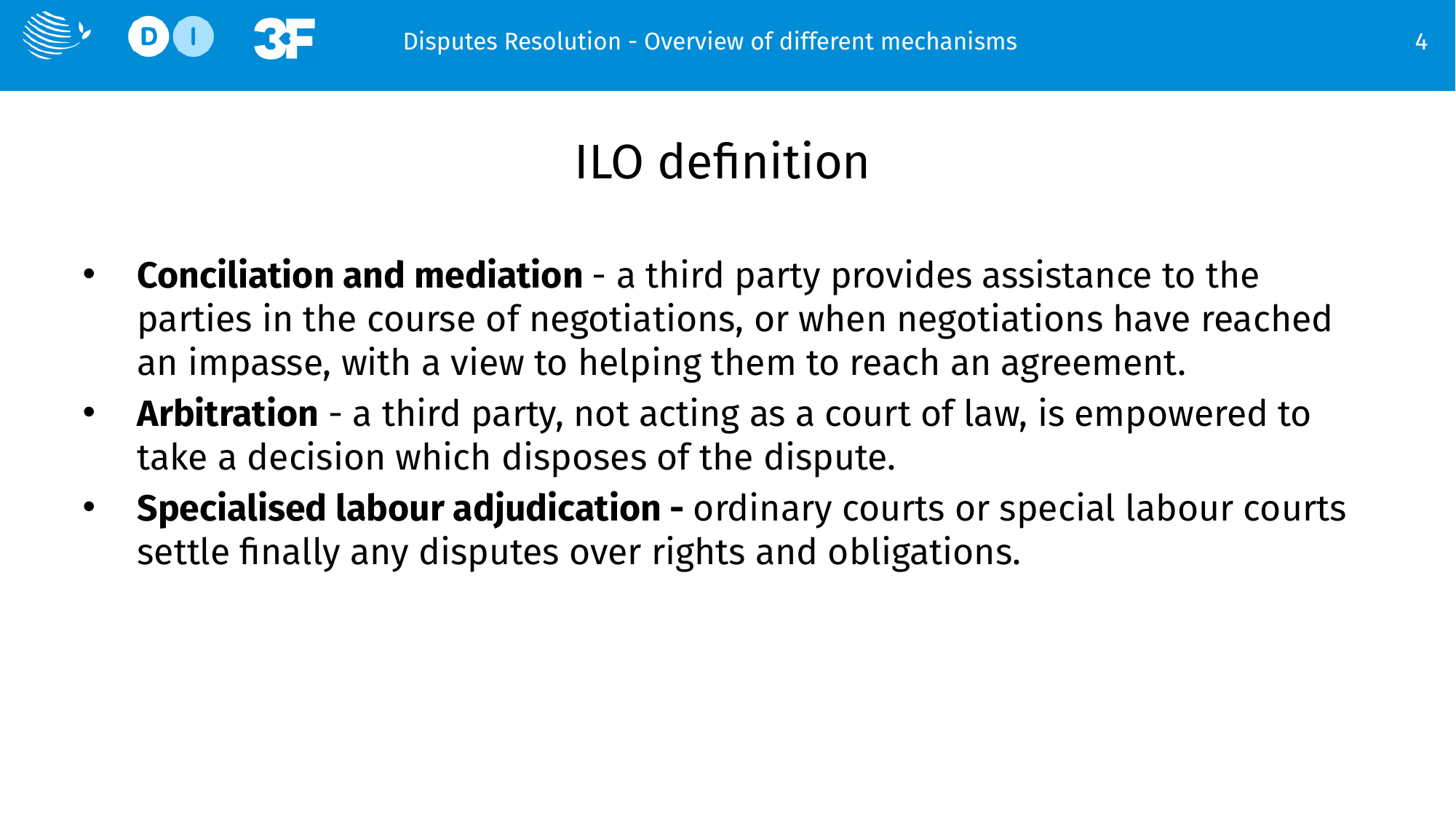

Disputes Resolution - Overview of different mechanisms
4
# ILO definition
Conciliation and mediation - a third party provides assistance to the parties in the course of negotiations, or when negotiations have reached an impasse, with a view to helping them to reach an agreement.
Arbitration - a third party, not acting as a court of law, is empowered to take a decision which disposes of the dispute.
Specialised labour adjudication - ordinary courts or special labour courts settle finally any disputes over rights and obligations.